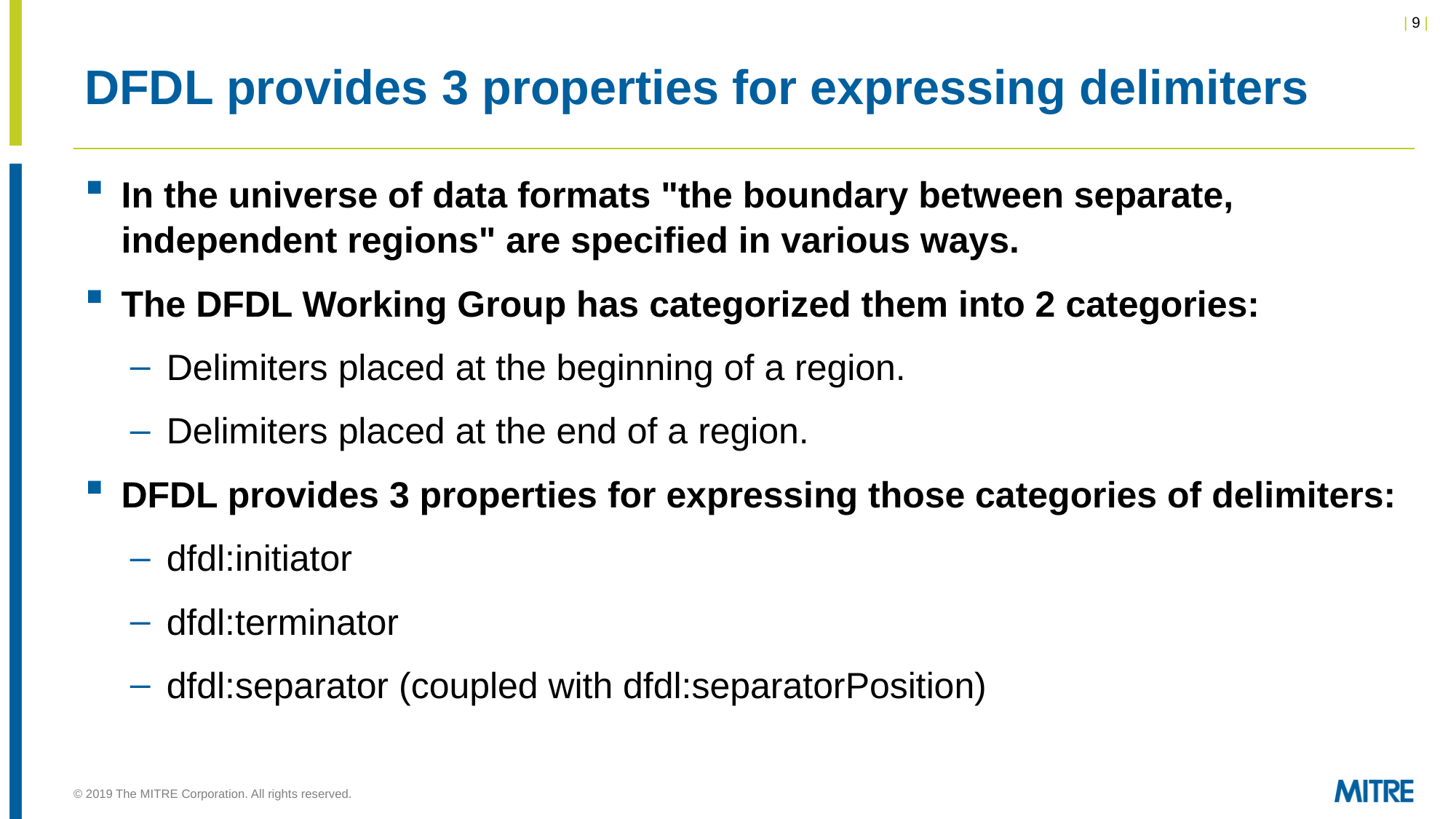

# DFDL provides 3 properties for expressing delimiters
In the universe of data formats "the boundary between separate, independent regions" are specified in various ways.
The DFDL Working Group has categorized them into 2 categories:
Delimiters placed at the beginning of a region.
Delimiters placed at the end of a region.
DFDL provides 3 properties for expressing those categories of delimiters:
dfdl:initiator
dfdl:terminator
dfdl:separator (coupled with dfdl:separatorPosition)
© 2019 The MITRE Corporation. All rights reserved.